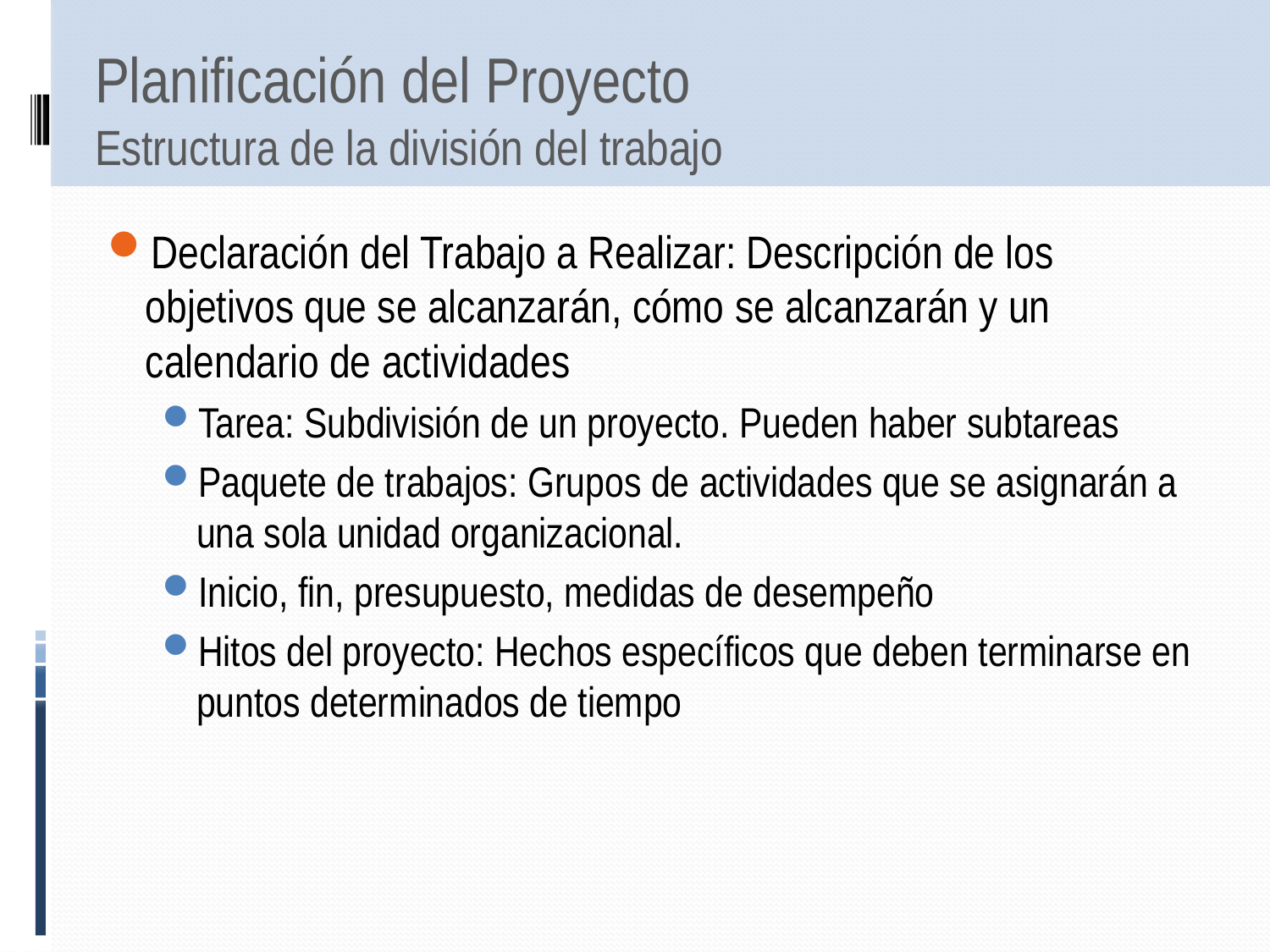

# Planificación del Proyecto Estructura de la división del trabajo
Declaración del Trabajo a Realizar: Descripción de los objetivos que se alcanzarán, cómo se alcanzarán y un calendario de actividades
Tarea: Subdivisión de un proyecto. Pueden haber subtareas
Paquete de trabajos: Grupos de actividades que se asignarán a una sola unidad organizacional.
Inicio, fin, presupuesto, medidas de desempeño
Hitos del proyecto: Hechos específicos que deben terminarse en puntos determinados de tiempo